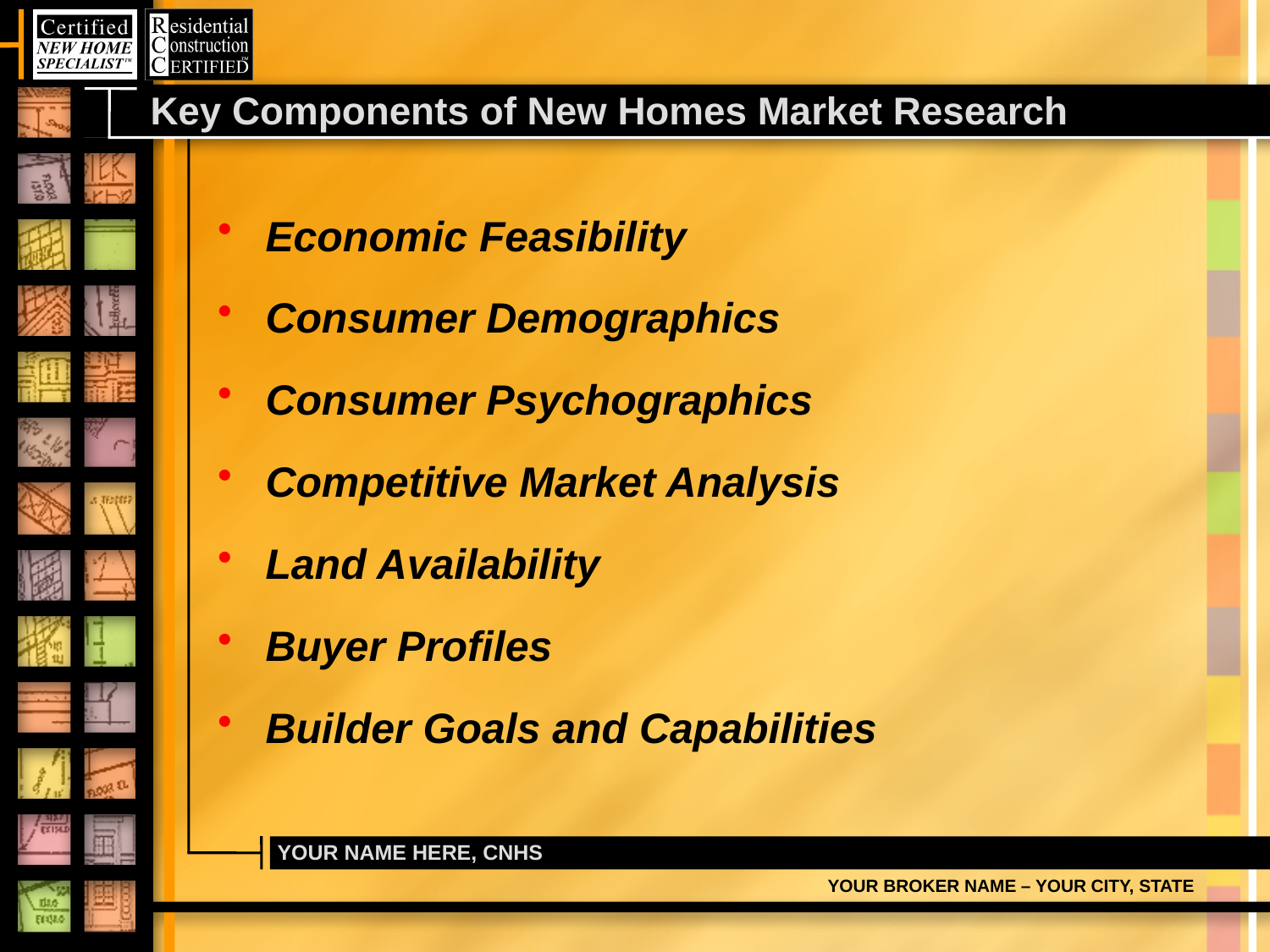

# Key Components of New Homes Market Research
Economic Feasibility
Consumer Demographics
Consumer Psychographics
Competitive Market Analysis
Land Availability
Buyer Profiles
Builder Goals and Capabilities
YOUR NAME HERE, CNHS